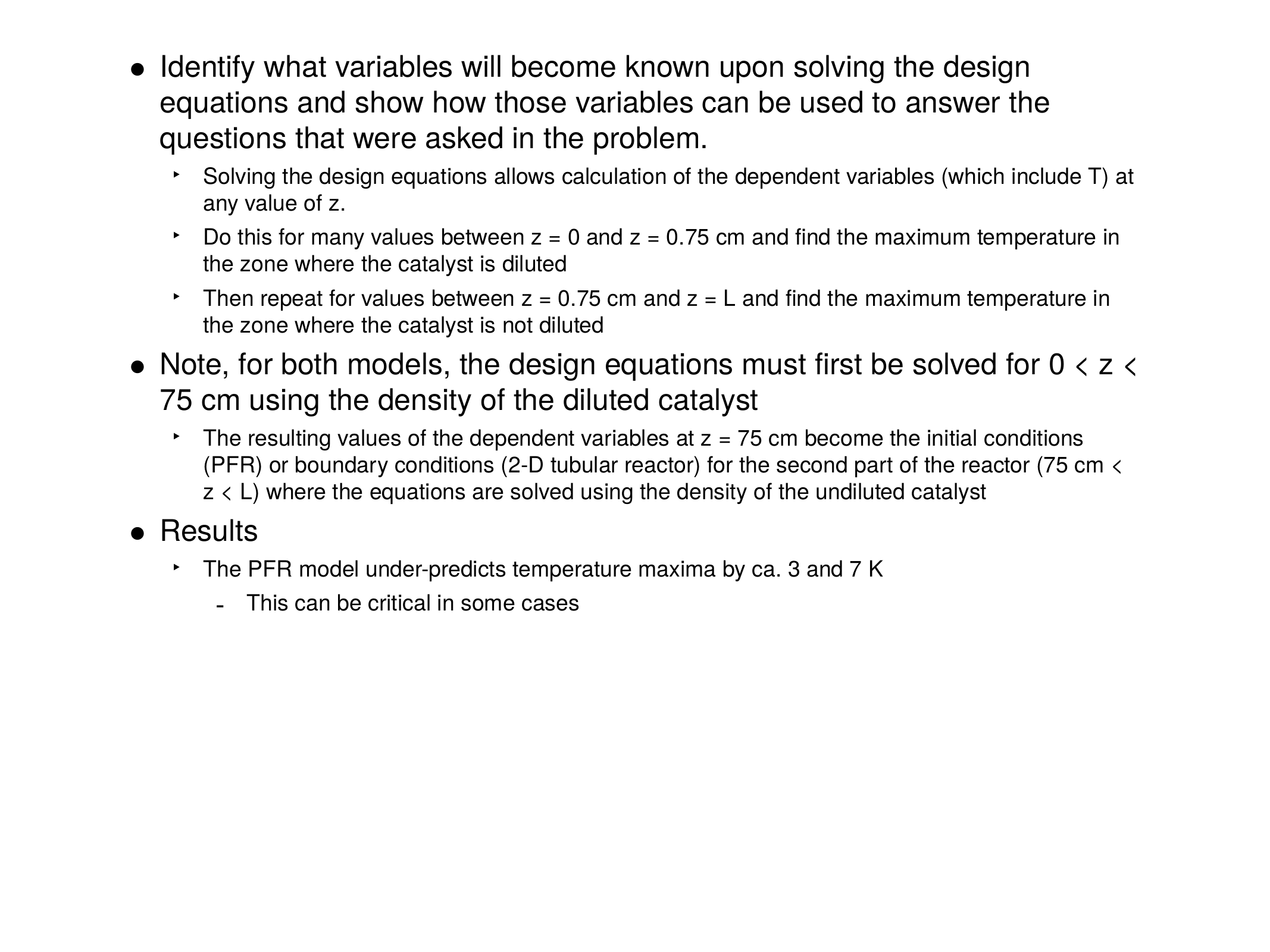

Identify what variables will become known upon solving the design equations and show how those variables can be used to answer the questions that were asked in the problem.
Solving the design equations allows calculation of the dependent variables (which include T) at any value of z.
Do this for many values between z = 0 and z = 0.75 cm and find the maximum temperature in the zone where the catalyst is diluted
Then repeat for values between z = 0.75 cm and z = L and find the maximum temperature in the zone where the catalyst is not diluted
Note, for both models, the design equations must first be solved for 0 < z < 75 cm using the density of the diluted catalyst
The resulting values of the dependent variables at z = 75 cm become the initial conditions (PFR) or boundary conditions (2-D tubular reactor) for the second part of the reactor (75 cm < z < L) where the equations are solved using the density of the undiluted catalyst
Results
The PFR model under-predicts temperature maxima by ca. 3 and 7 K
This can be critical in some cases